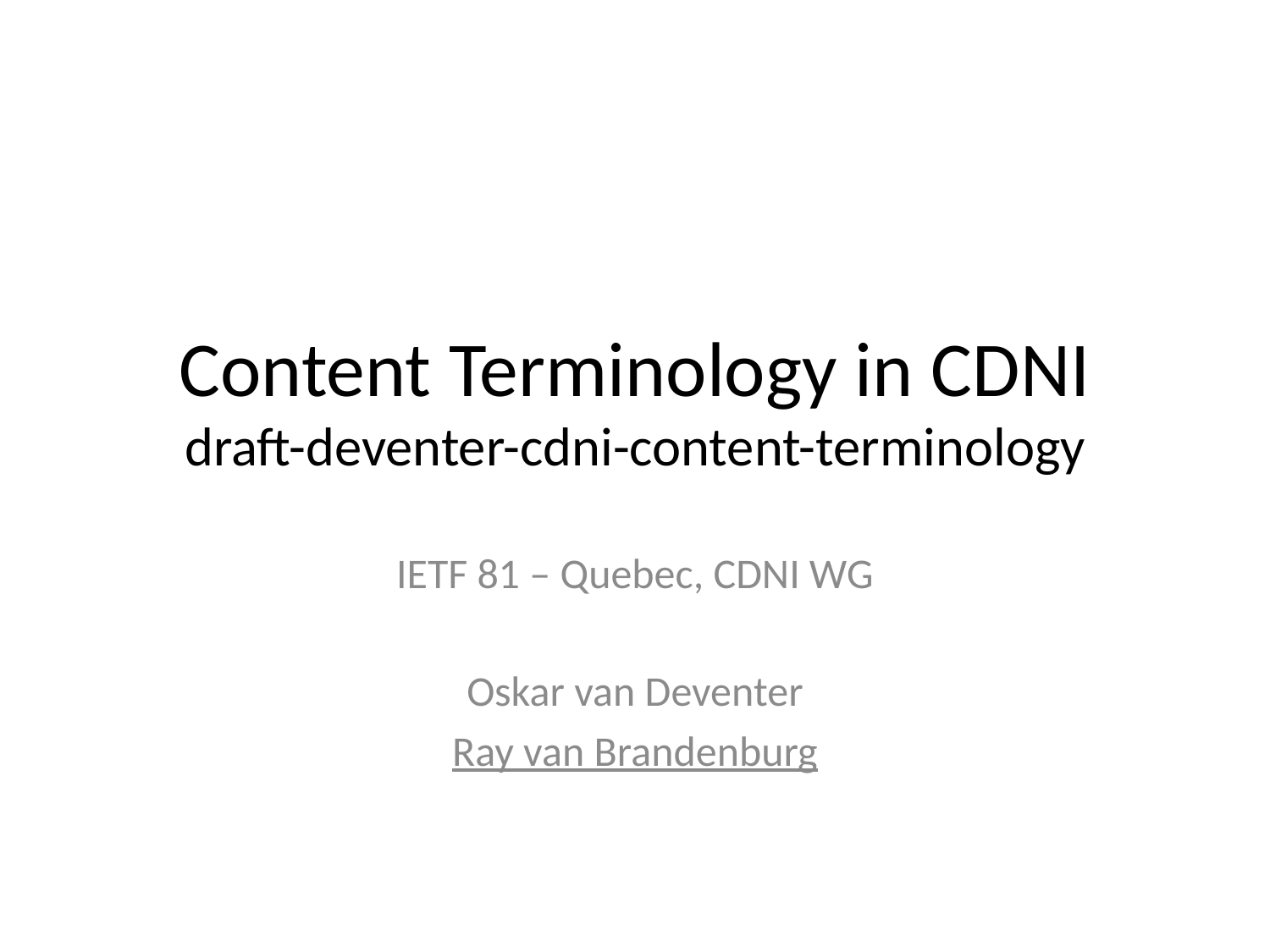

# Content Terminology in CDNI draft-deventer-cdni-content-terminology
IETF 81 – Quebec, CDNI WG

Oskar van Deventer
Ray van Brandenburg